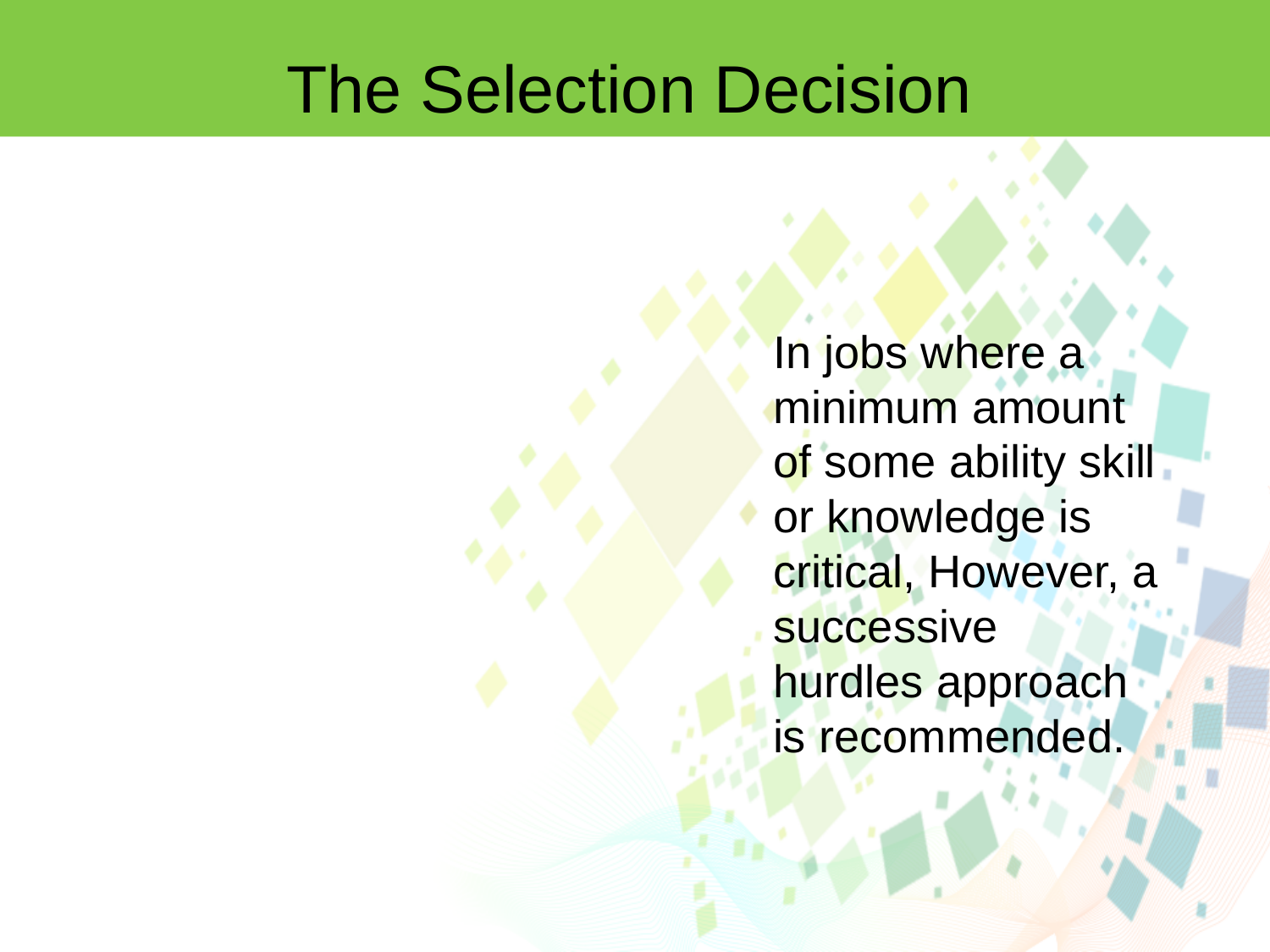

The Selection Decision
In jobs where a minimum amount of some ability skill or knowledge is critical, However, a successive hurdles approach is recommended.